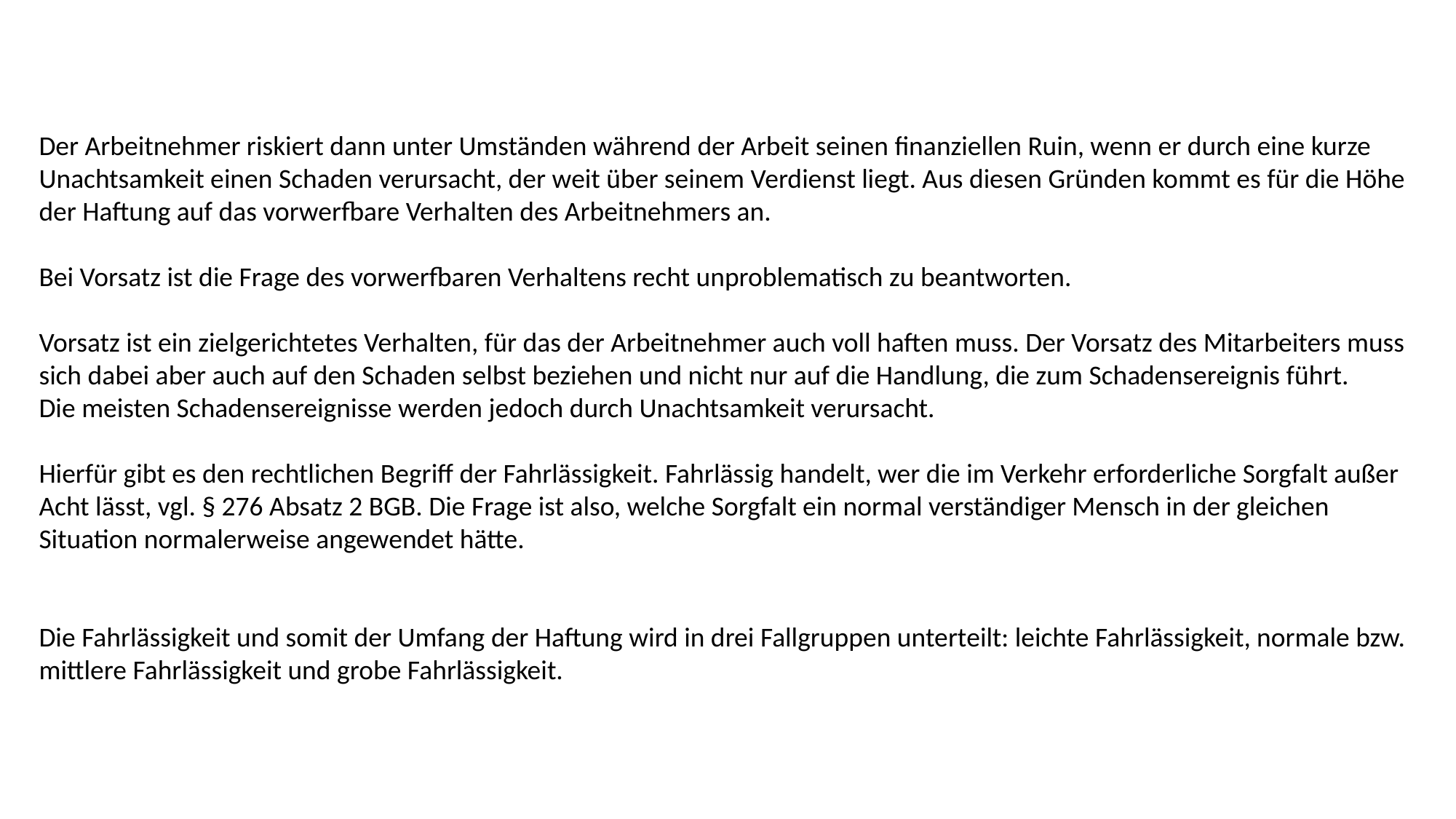

Der Arbeitnehmer riskiert dann unter Umständen während der Arbeit seinen finanziellen Ruin, wenn er durch eine kurze Unachtsamkeit einen Schaden verursacht, der weit über seinem Verdienst liegt. Aus diesen Gründen kommt es für die Höhe der Haftung auf das vorwerfbare Verhalten des Arbeitnehmers an.

Bei Vorsatz ist die Frage des vorwerfbaren Verhaltens recht unproblematisch zu beantworten.

Vorsatz ist ein zielgerichtetes Verhalten, für das der Arbeitnehmer auch voll haften muss. Der Vorsatz des Mitarbeiters muss sich dabei aber auch auf den Schaden selbst beziehen und nicht nur auf die Handlung, die zum Schadensereignis führt.
Die meisten Schadensereignisse werden jedoch durch Unachtsamkeit verursacht.

Hierfür gibt es den rechtlichen Begriff der Fahrlässigkeit. Fahrlässig handelt, wer die im Verkehr erforderliche Sorgfalt außer Acht lässt, vgl. § 276 Absatz 2 BGB. Die Frage ist also, welche Sorgfalt ein normal verständiger Mensch in der gleichen Situation normalerweise angewendet hätte.

Die Fahrlässigkeit und somit der Umfang der Haftung wird in drei Fallgruppen unterteilt: leichte Fahrlässigkeit, normale bzw. mittlere Fahrlässigkeit und grobe Fahrlässigkeit.